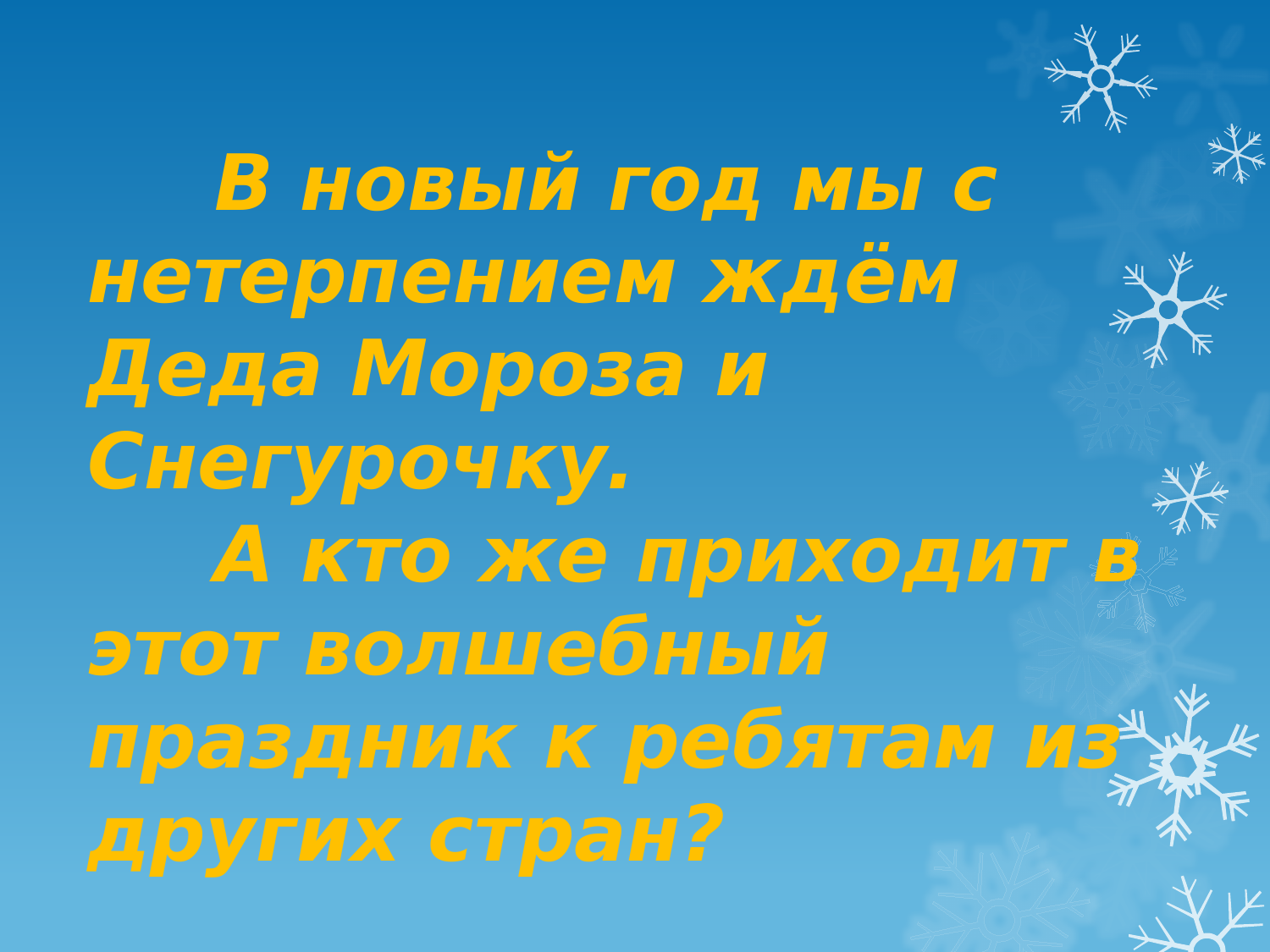

В новый год мы с нетерпением ждём Деда Мороза и Снегурочку.
	А кто же приходит в этот волшебный праздник к ребятам из
других стран?